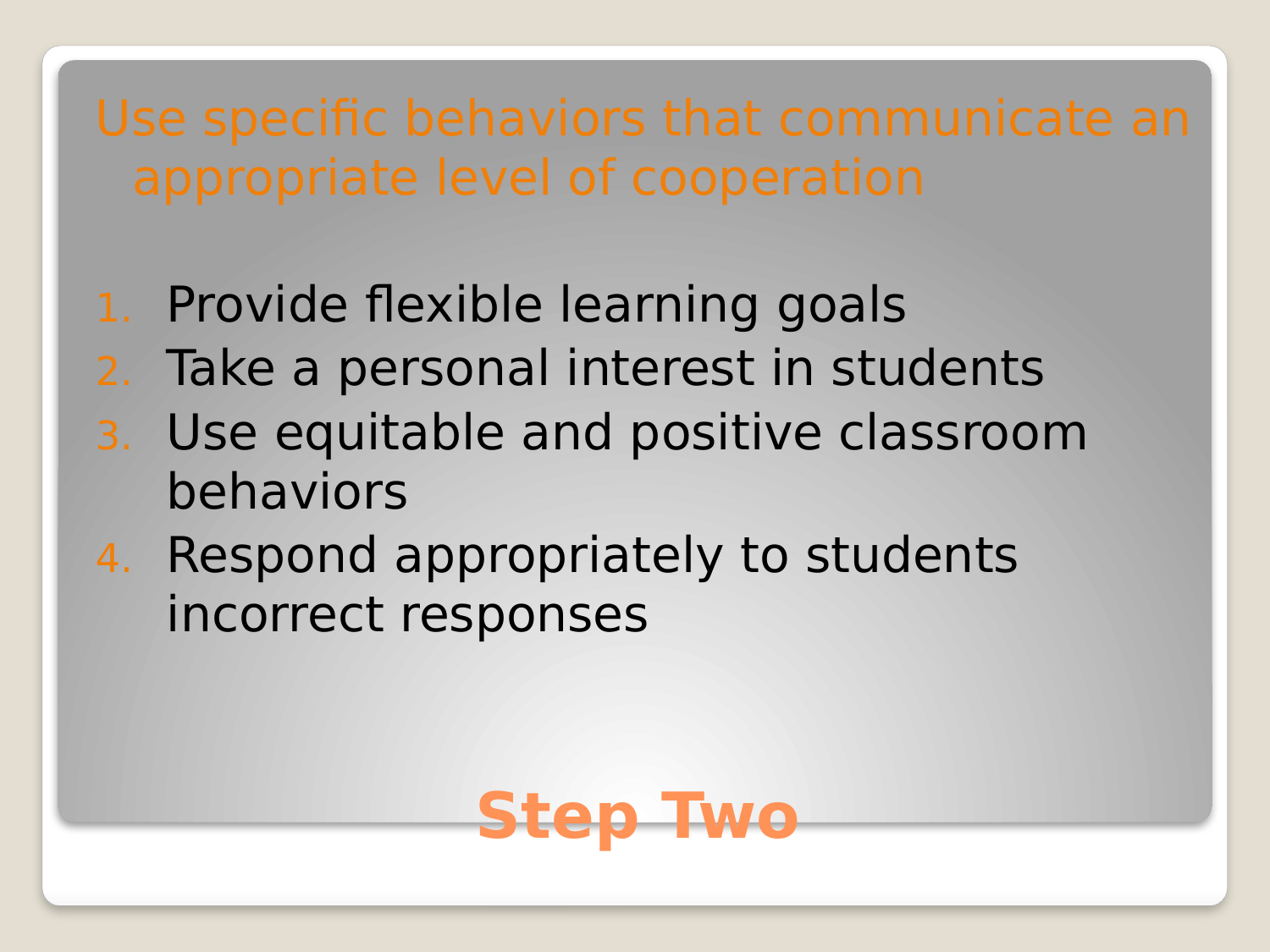

Use specific behaviors that communicate an appropriate level of cooperation

Provide flexible learning goals
Take a personal interest in students
Use equitable and positive classroom behaviors
Respond appropriately to students incorrect responses
# Step Two